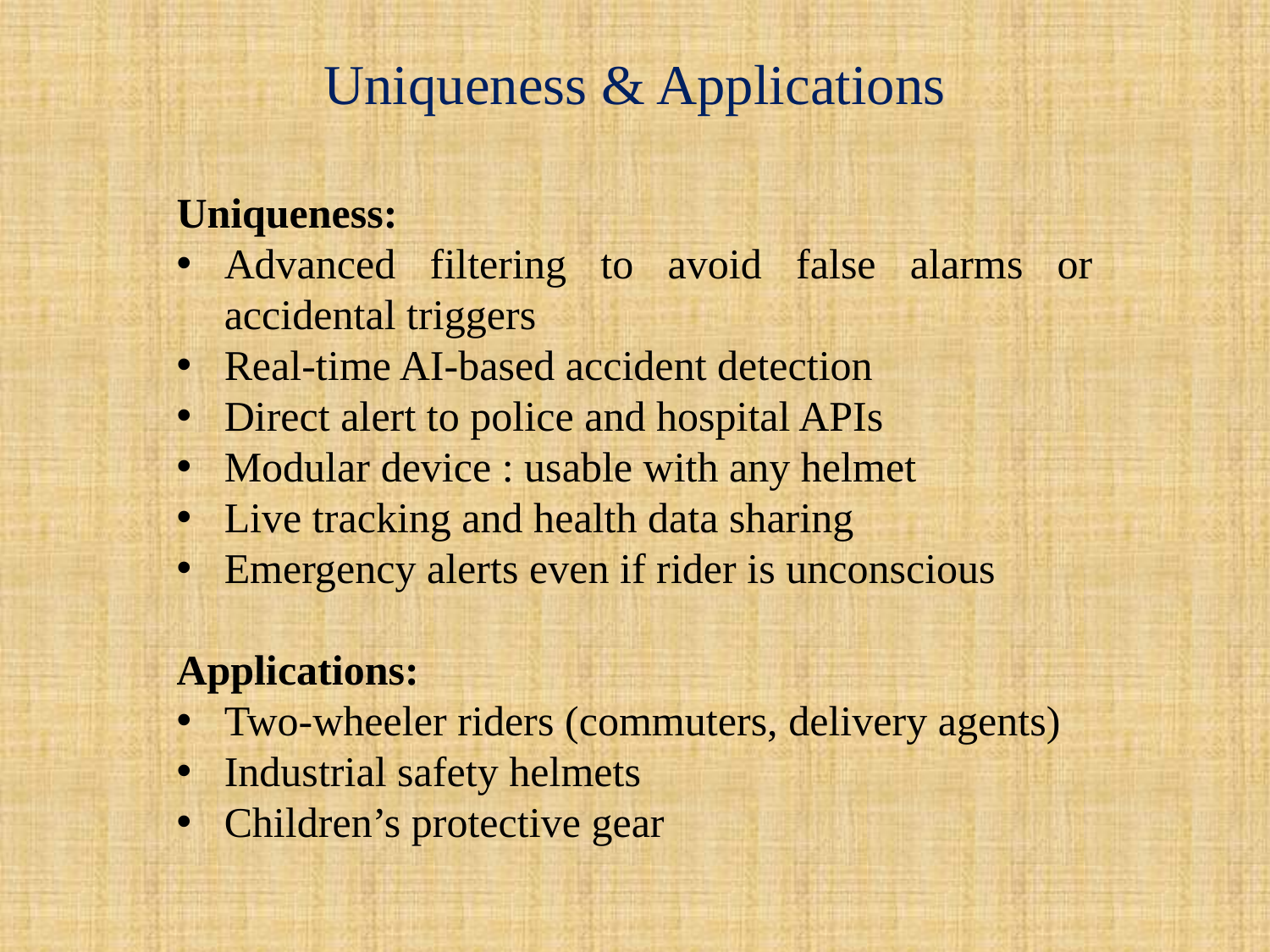

# Uniqueness & Applications
Uniqueness:
Advanced filtering to avoid false alarms or accidental triggers
Real-time AI-based accident detection
Direct alert to police and hospital APIs
Modular device : usable with any helmet
Live tracking and health data sharing
Emergency alerts even if rider is unconscious

Applications:
Two-wheeler riders (commuters, delivery agents)
Industrial safety helmets
Children’s protective gear